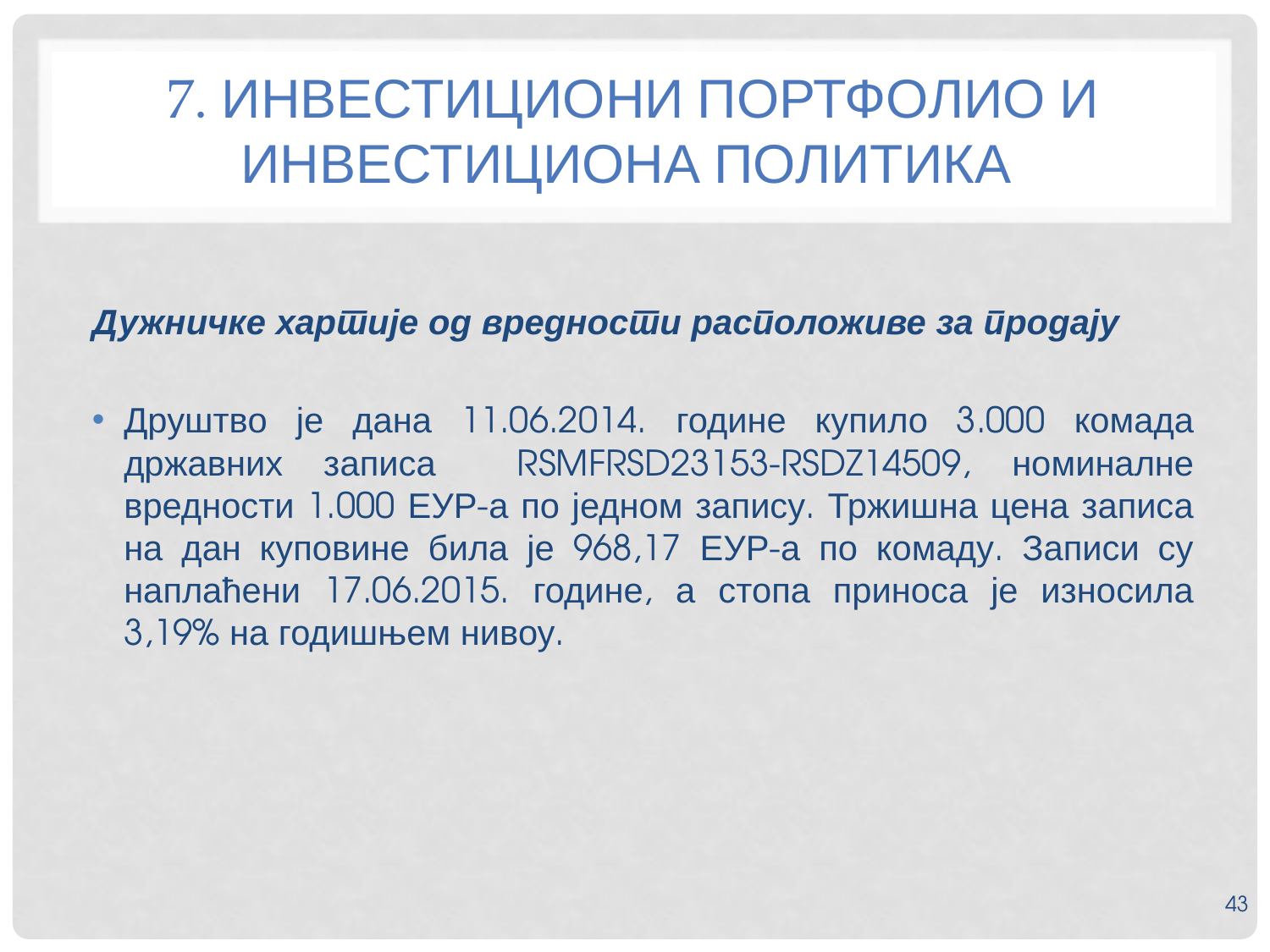

# 7. ИНВЕСТИЦИОНИ ПОРТФОЛИО И ИНВЕСТИЦИОНА ПОЛИТИКА

Дужничке хартије од вредности расположиве за продају

Друштво је дана 11.06.2014. године купило 3.000 комада државних записа  RSMFRSD23153-RSDZ14509, номиналне вредности 1.000 ЕУР-а по једном запису. Тржишна цена записа на дан куповине била је 968,17 ЕУР-а по комаду. Записи су наплаћени 17.06.2015. године, а стопа приноса је износила 3,19% на годишњем нивоу.

43